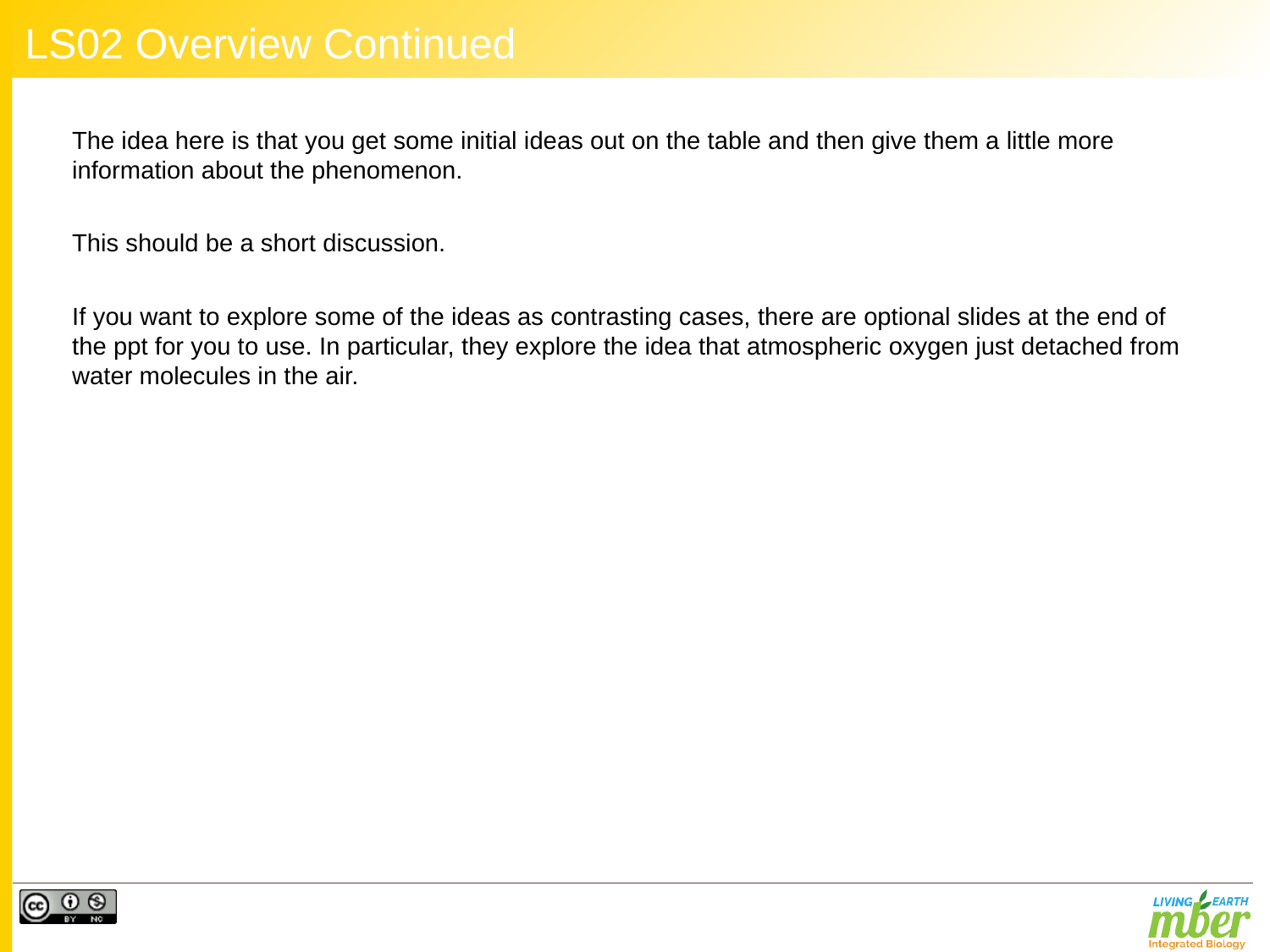

# LS02 Overview Continued
The idea here is that you get some initial ideas out on the table and then give them a little more information about the phenomenon.

This should be a short discussion.

If you want to explore some of the ideas as contrasting cases, there are optional slides at the end of the ppt for you to use. In particular, they explore the idea that atmospheric oxygen just detached from water molecules in the air.